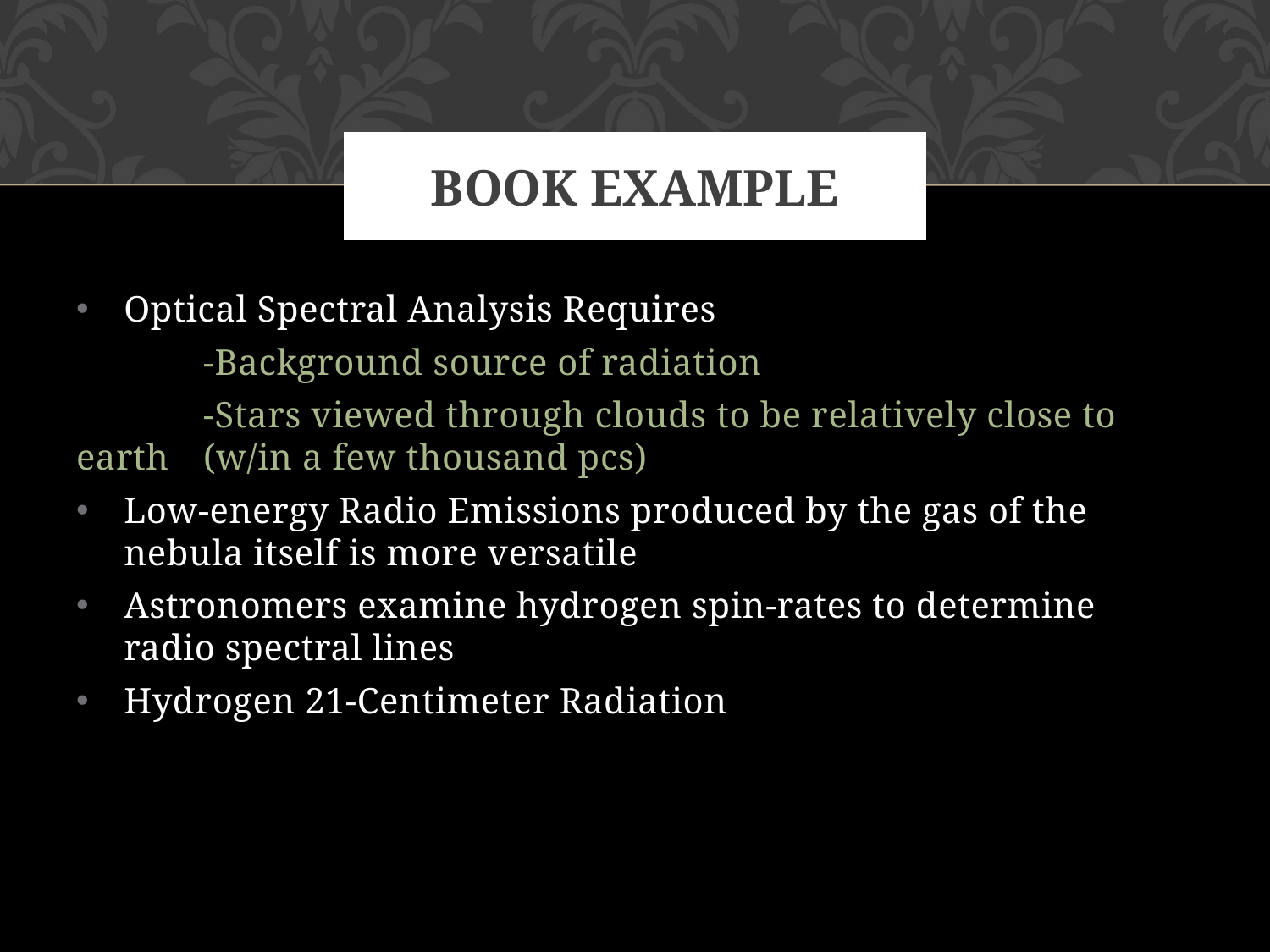

# Book example
Optical Spectral Analysis Requires
	-Background source of radiation
	-Stars viewed through clouds to be relatively close to earth 	(w/in a few thousand pcs)
Low-energy Radio Emissions produced by the gas of the nebula itself is more versatile
Astronomers examine hydrogen spin-rates to determine radio spectral lines
Hydrogen 21-Centimeter Radiation